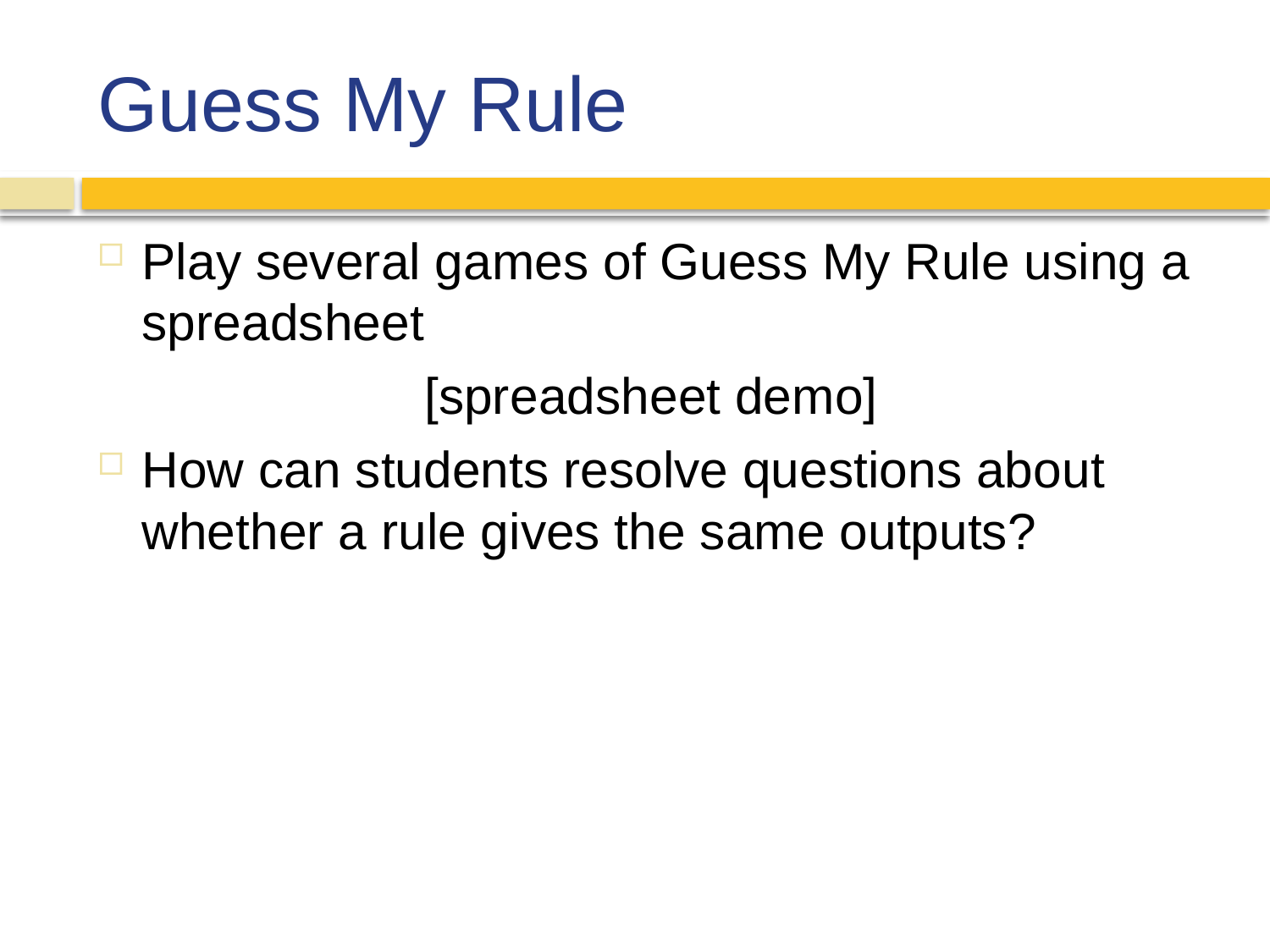

# Guess My Rule
Play several games of Guess My Rule using a spreadsheet
[spreadsheet demo]
How can students resolve questions about whether a rule gives the same outputs?